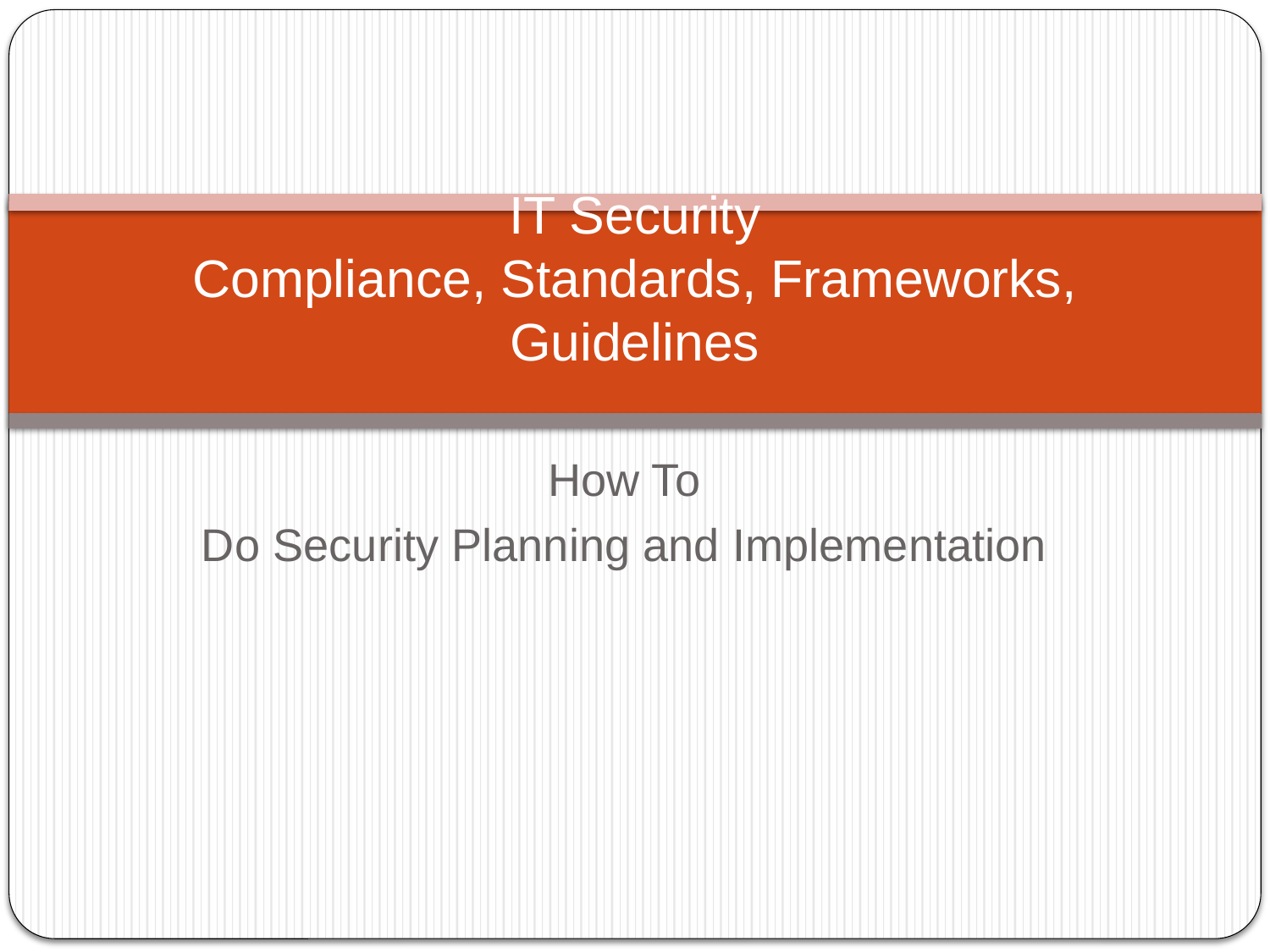

# IT Security Compliance, Standards, Frameworks, Guidelines
How To
Do Security Planning and Implementation